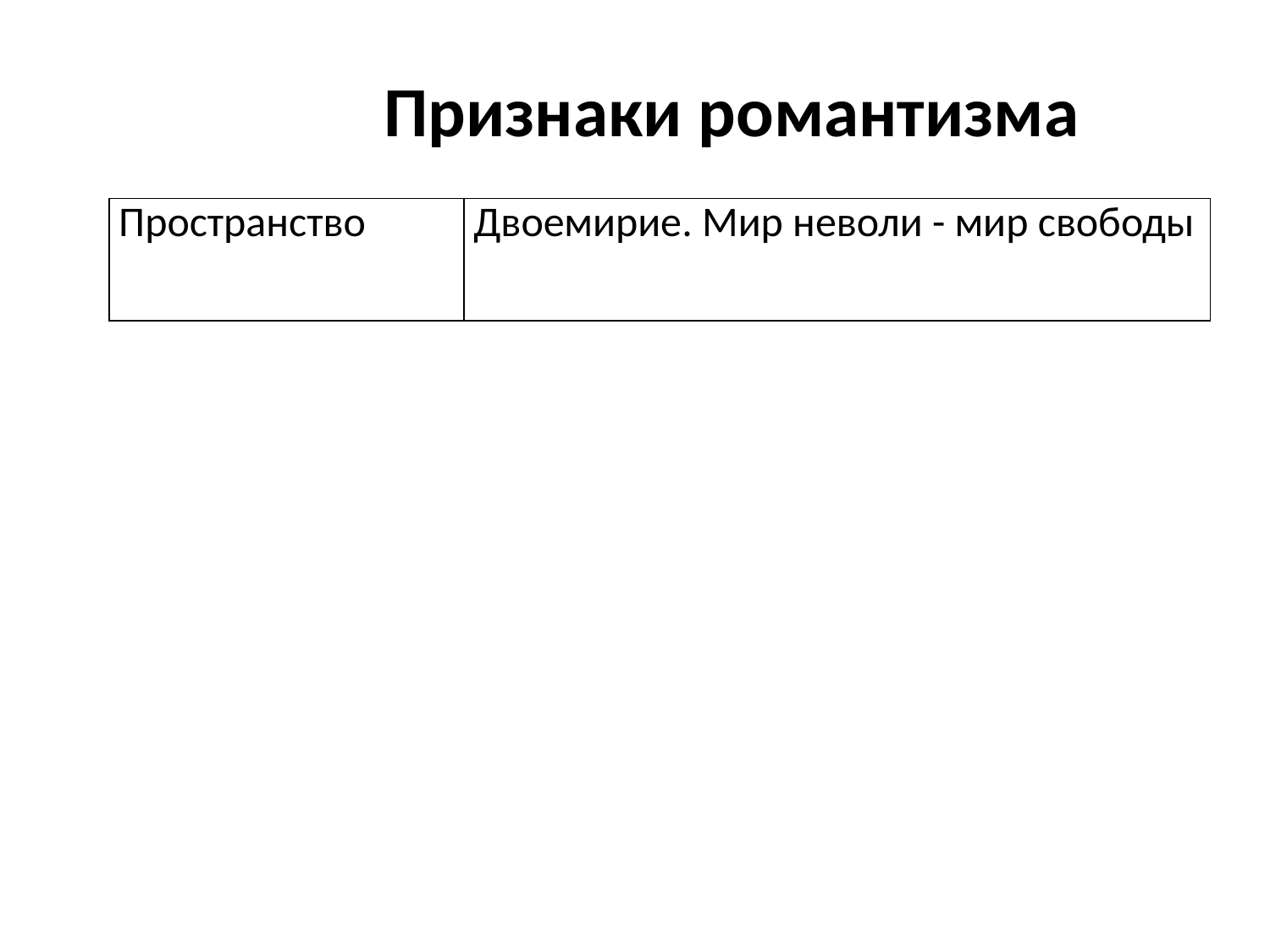

Признаки романтизма
| Пространство | Двоемирие. Мир неволи - мир свободы |
| --- | --- |